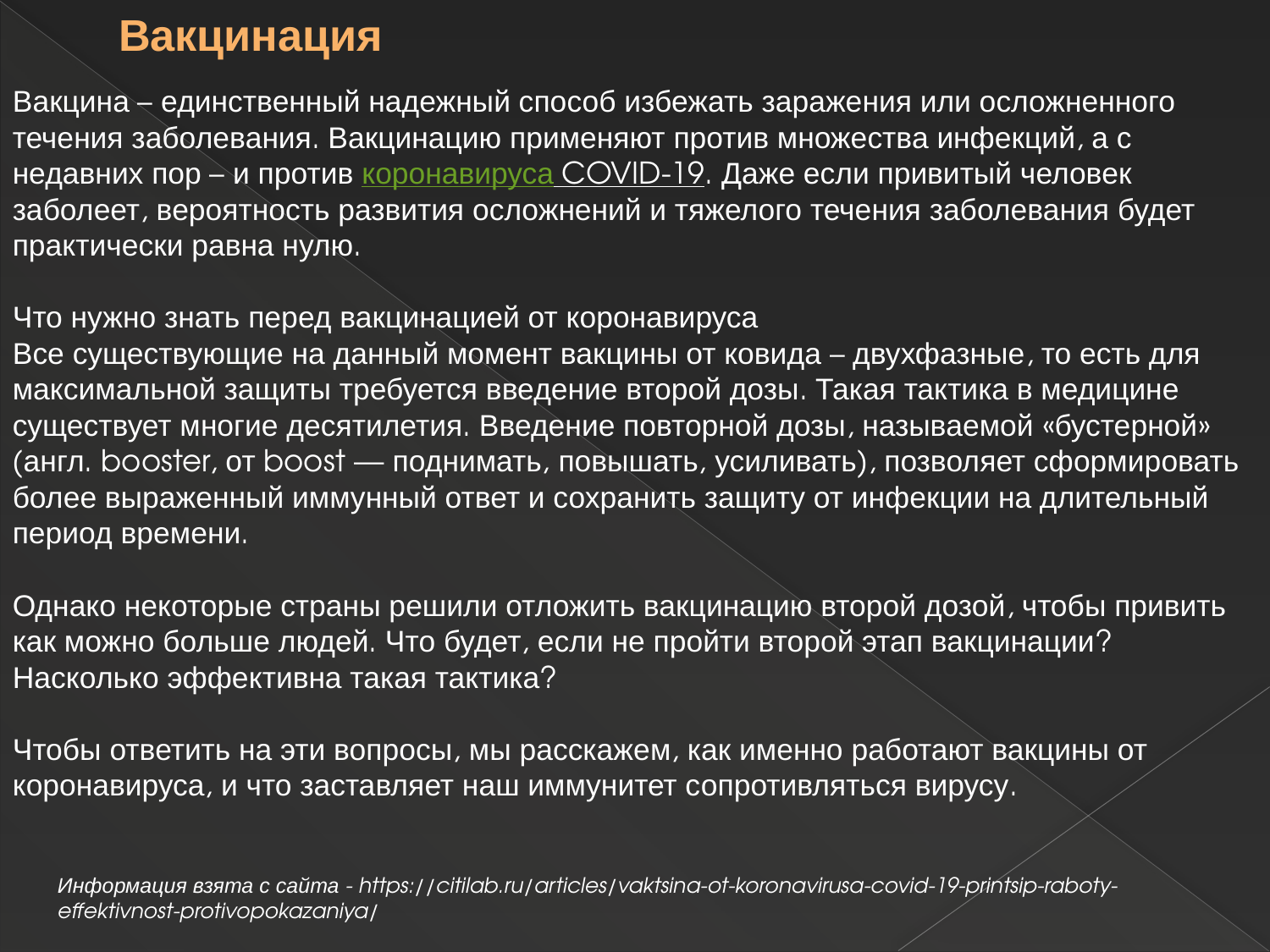

# Вакцинация
Вакцина – единственный надежный способ избежать заражения или осложненного течения заболевания. Вакцинацию применяют против множества инфекций, а с недавних пор – и против коронавируса COVID-19. Даже если привитый человек заболеет, вероятность развития осложнений и тяжелого течения заболевания будет практически равна нулю.
Что нужно знать перед вакцинацией от коронавируса
Все существующие на данный момент вакцины от ковида – двухфазные, то есть для максимальной защиты требуется введение второй дозы. Такая тактика в медицине существует многие десятилетия. Введение повторной дозы, называемой «бустерной» (англ. booster, от boost — поднимать, повышать, усиливать), позволяет сформировать более выраженный иммунный ответ и сохранить защиту от инфекции на длительный период времени.
Однако некоторые страны решили отложить вакцинацию второй дозой, чтобы привить как можно больше людей. Что будет, если не пройти второй этап вакцинации? Насколько эффективна такая тактика?
Чтобы ответить на эти вопросы, мы расскажем, как именно работают вакцины от коронавируса, и что заставляет наш иммунитет сопротивляться вирусу.
Информация взята с сайта - https://citilab.ru/articles/vaktsina-ot-koronavirusa-covid-19-printsip-raboty-effektivnost-protivopokazaniya/